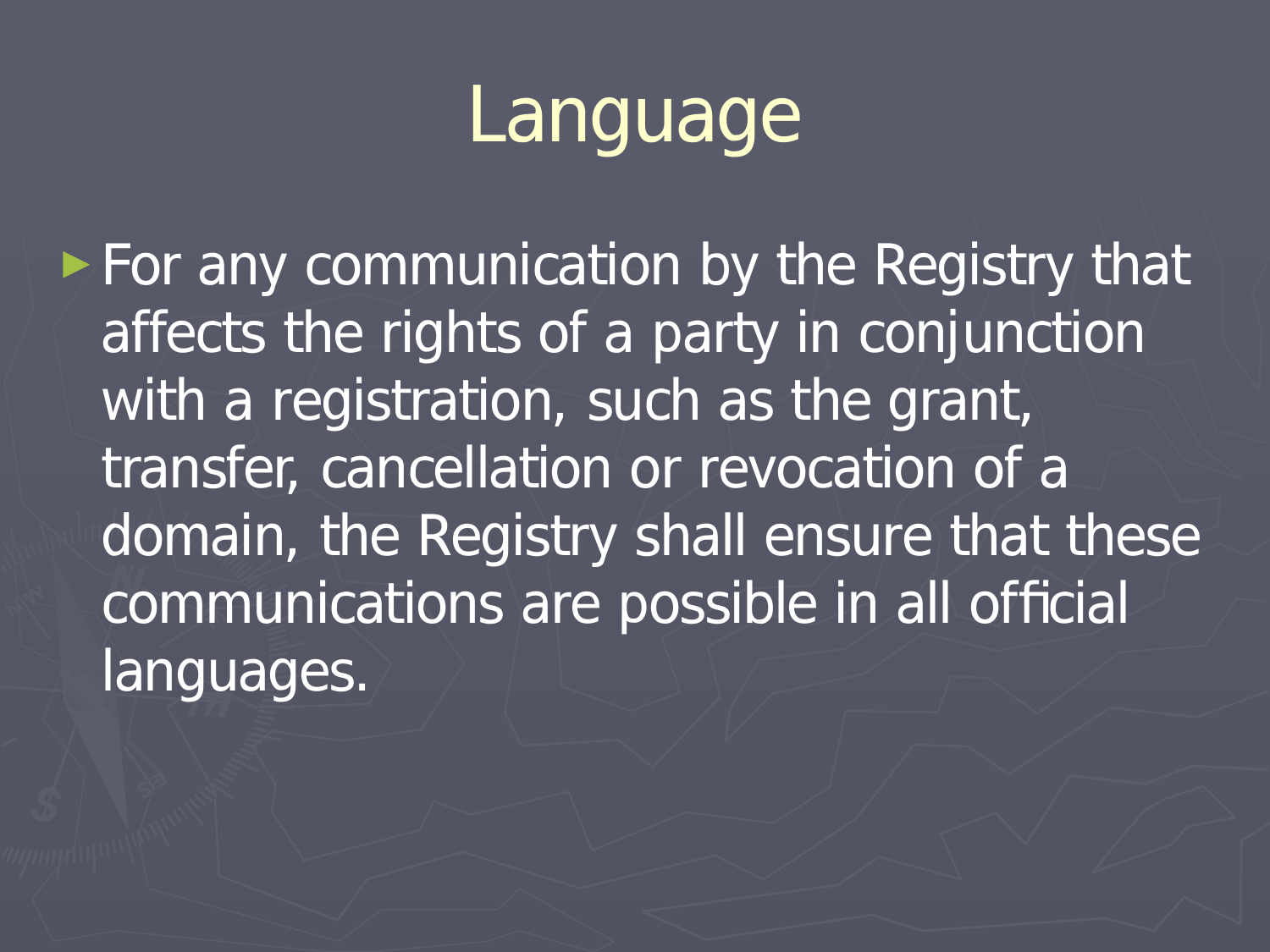

Language
For any communication by the Registry that affects the rights of a party in conjunction with a registration, such as the grant, transfer, cancellation or revocation of a domain, the Registry shall ensure that these communications are possible in all official languages.